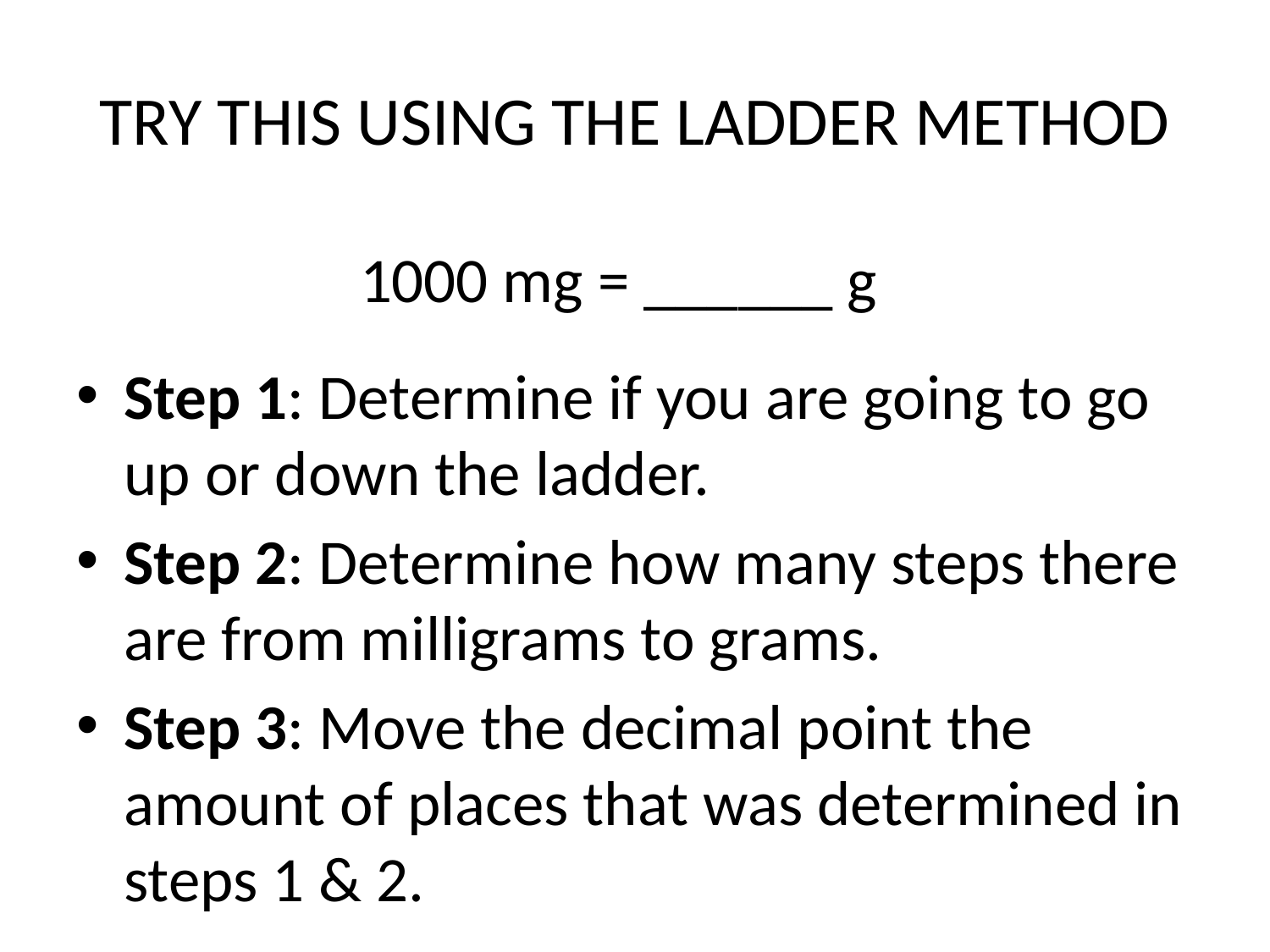

# TRY THIS USING THE LADDER METHOD
1000 mg = ______ g
Step 1: Determine if you are going to go up or down the ladder.
Step 2: Determine how many steps there are from milligrams to grams.
Step 3: Move the decimal point the amount of places that was determined in steps 1 & 2.